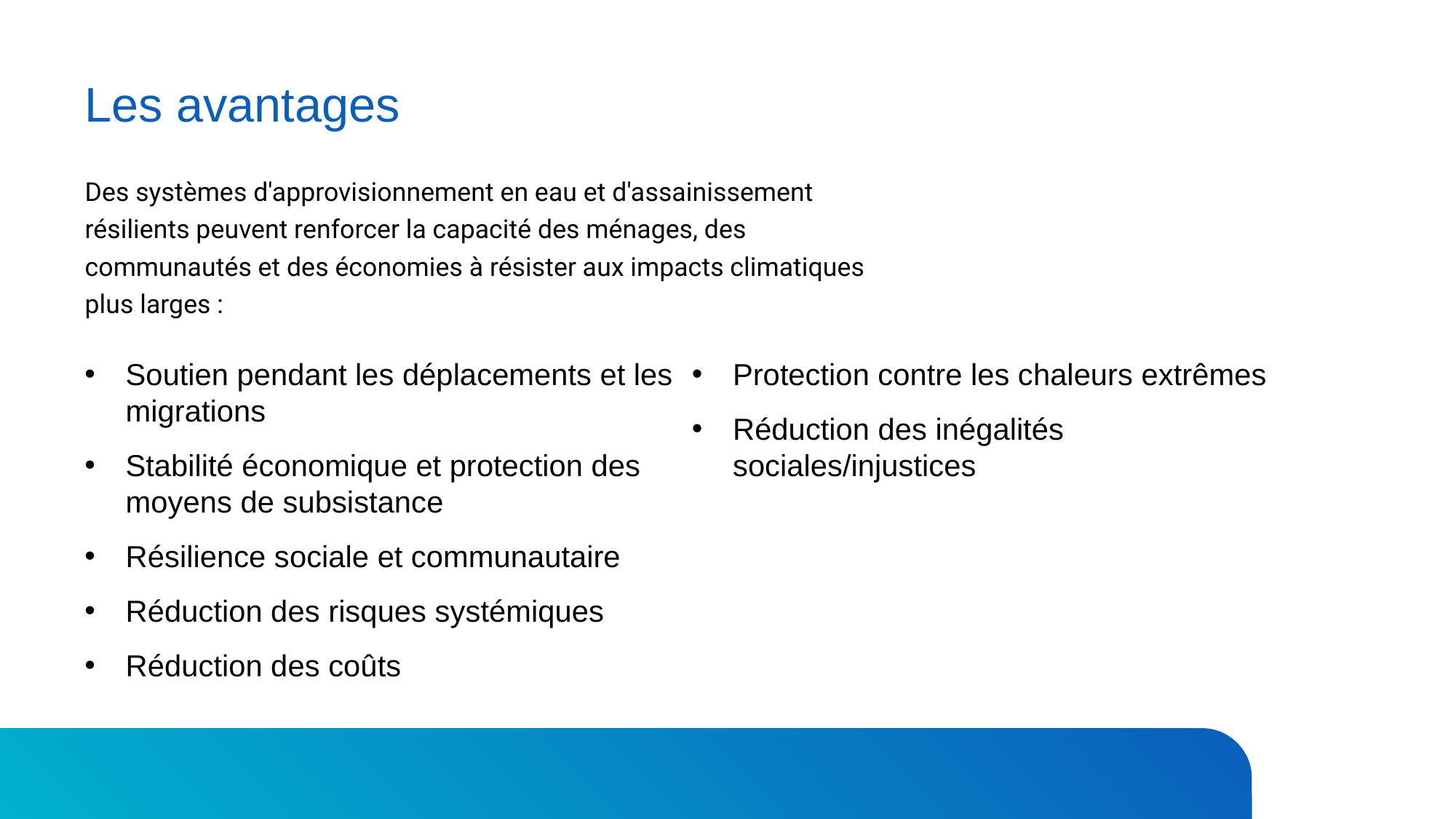

# Les avantages
Des systèmes d'approvisionnement en eau et d'assainissement résilients peuvent renforcer la capacité des ménages, des communautés et des économies à résister aux impacts climatiques plus larges :

Soutien pendant les déplacements et les migrations
Stabilité économique et protection des moyens de subsistance
Résilience sociale et communautaire
Réduction des risques systémiques
Réduction des coûts
Protection contre les chaleurs extrêmes
Réduction des inégalités sociales/injustices